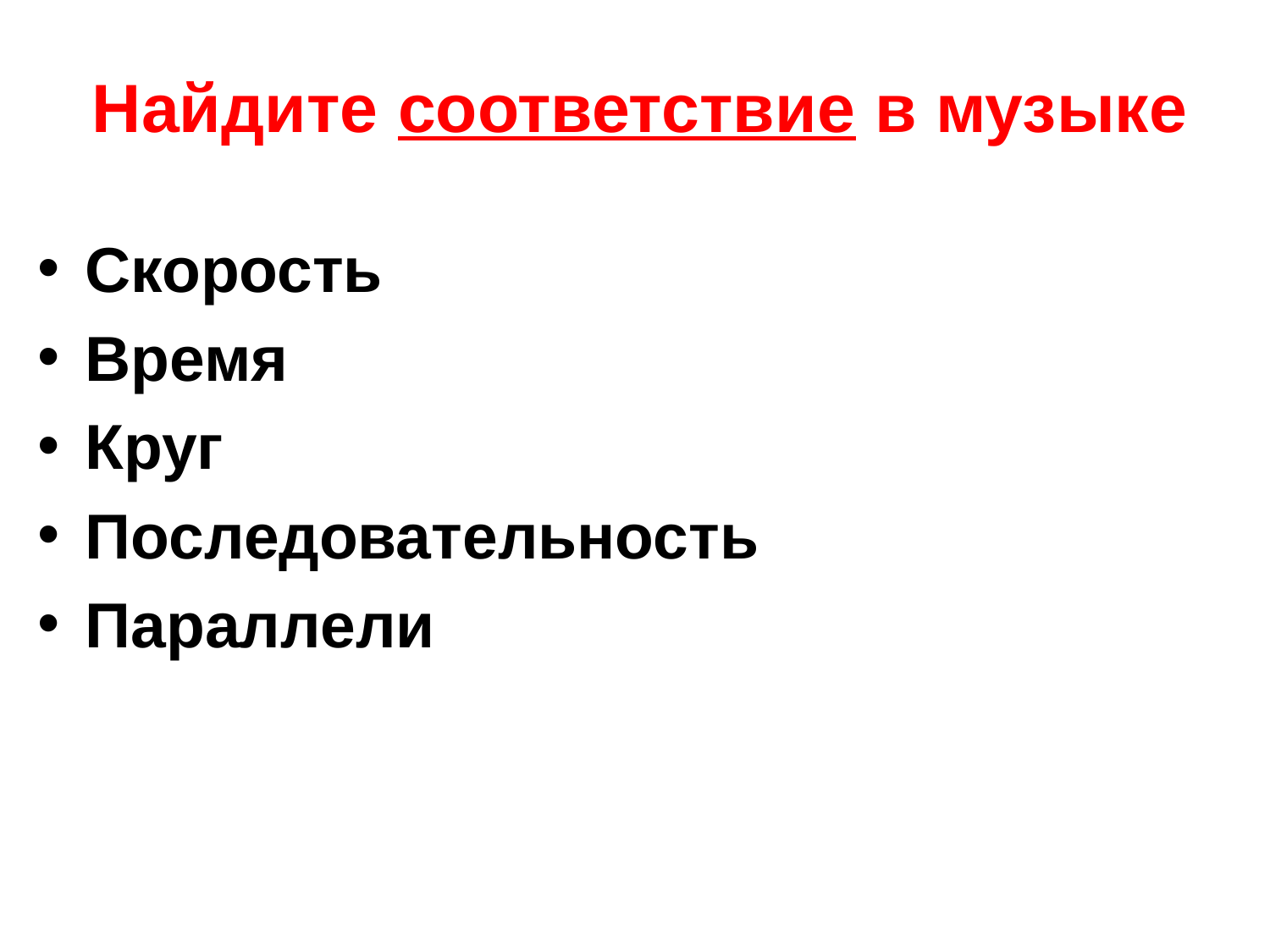

# Найдите соответствие в музыке
Скорость
Время
Круг
Последовательность
Параллели